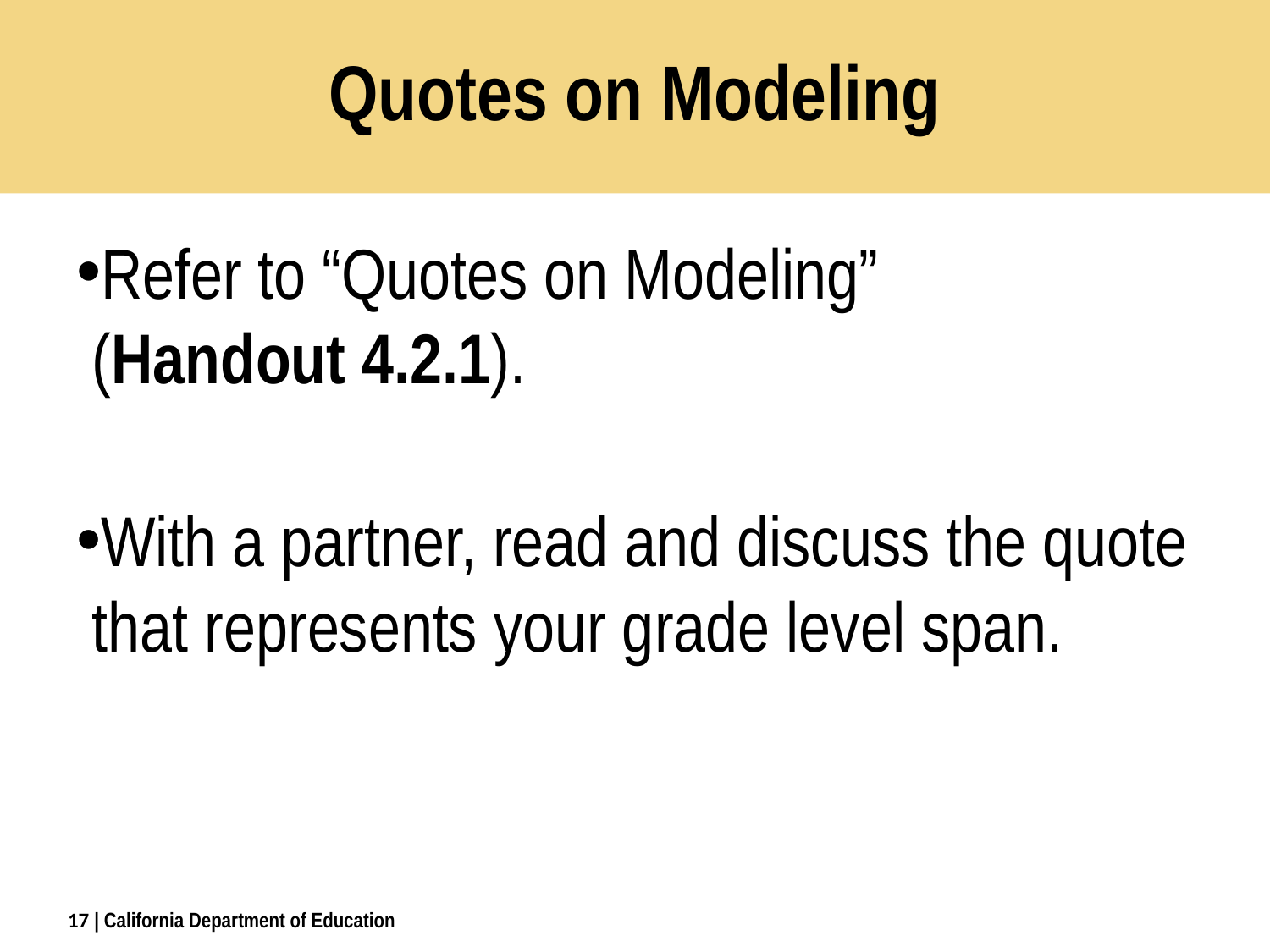

# Quotes on Modeling
Refer to “Quotes on Modeling”    (Handout 4.2.1).

With a partner, read and discuss the quote that represents your grade level span.

17
| California Department of Education